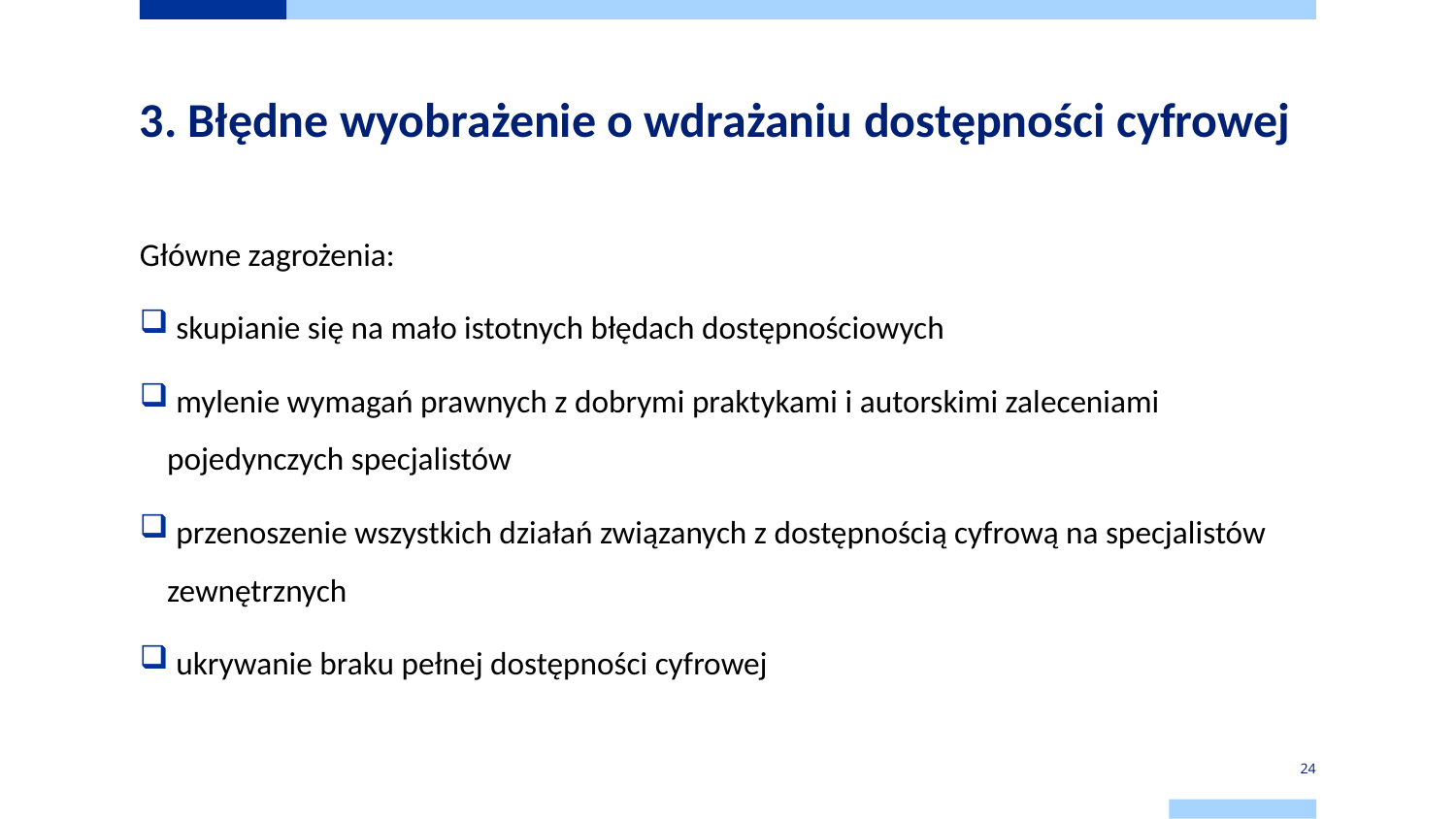

# 3. Błędne wyobrażenie o wdrażaniu dostępności cyfrowej
Główne zagrożenia:
 skupianie się na mało istotnych błędach dostępnościowych
 mylenie wymagań prawnych z dobrymi praktykami i autorskimi zaleceniami pojedynczych specjalistów
 przenoszenie wszystkich działań związanych z dostępnością cyfrową na specjalistów zewnętrznych
 ukrywanie braku pełnej dostępności cyfrowej

24